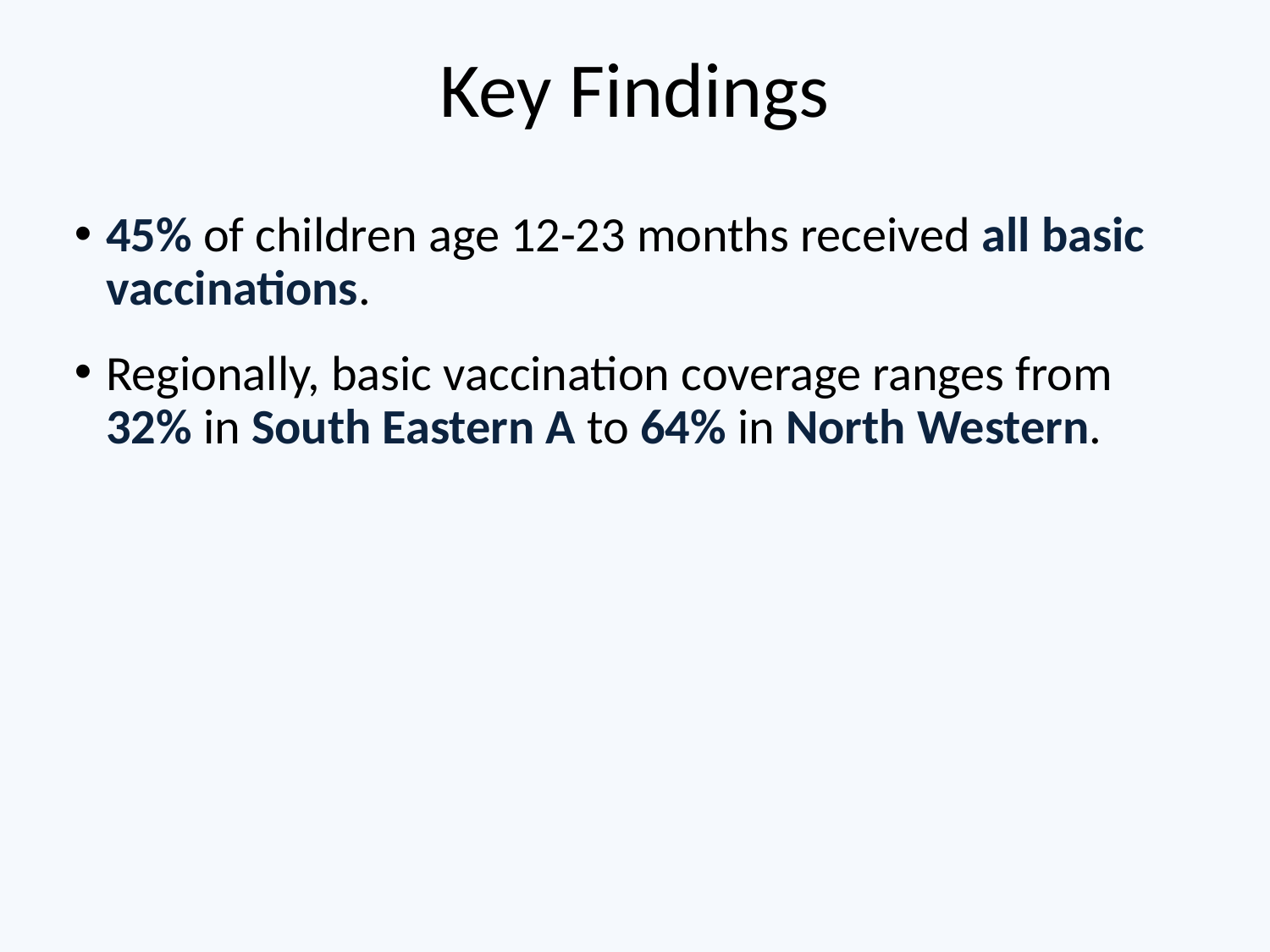

# Key Findings
45% of children age 12-23 months received all basic vaccinations.
Regionally, basic vaccination coverage ranges from 32% in South Eastern A to 64% in North Western.